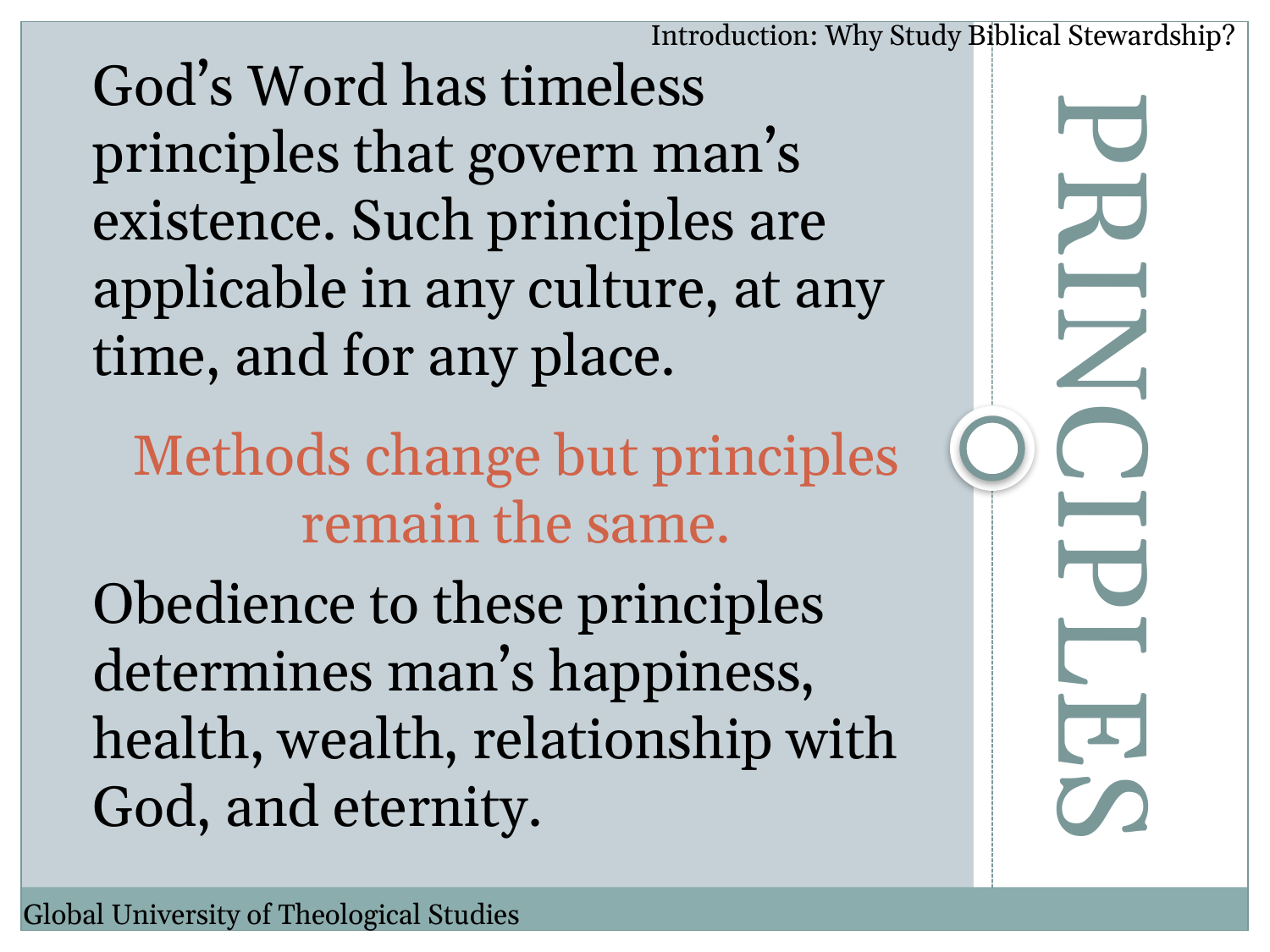

Introduction: Why Study Biblical Stewardship?
	God’s Word has timeless principles that govern man’s existence. Such principles are applicable in any culture, at any time, and for any place.
# PRINCIPLES
	Methods change but principles remain the same.
	Obedience to these principles determines man’s happiness, health, wealth, relationship with God, and eternity.
Global University of Theological Studies